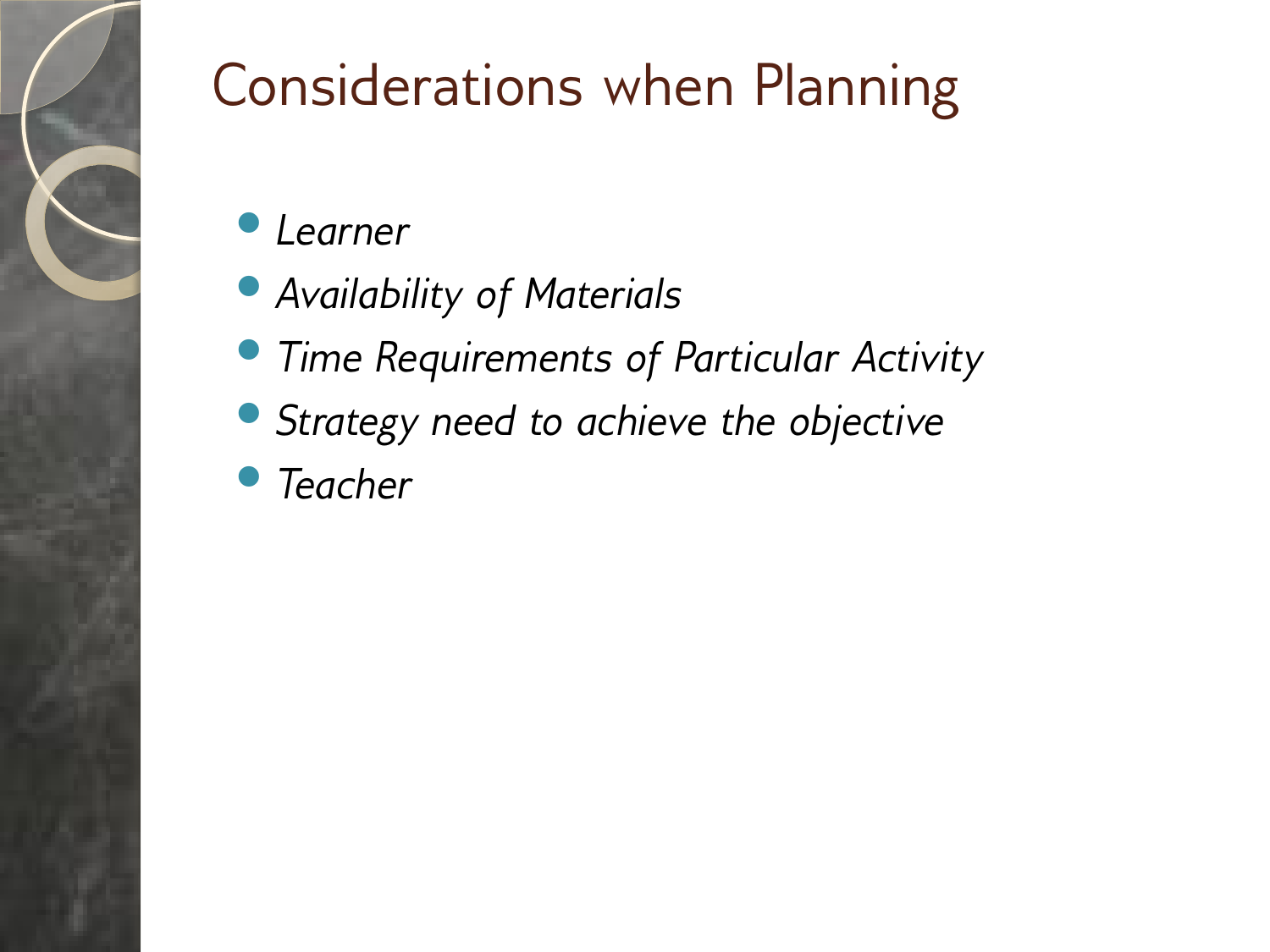

# Considerations when Planning

Learner
Availability of Materials
Time Requirements of Particular Activity
Strategy need to achieve the objective
Teacher